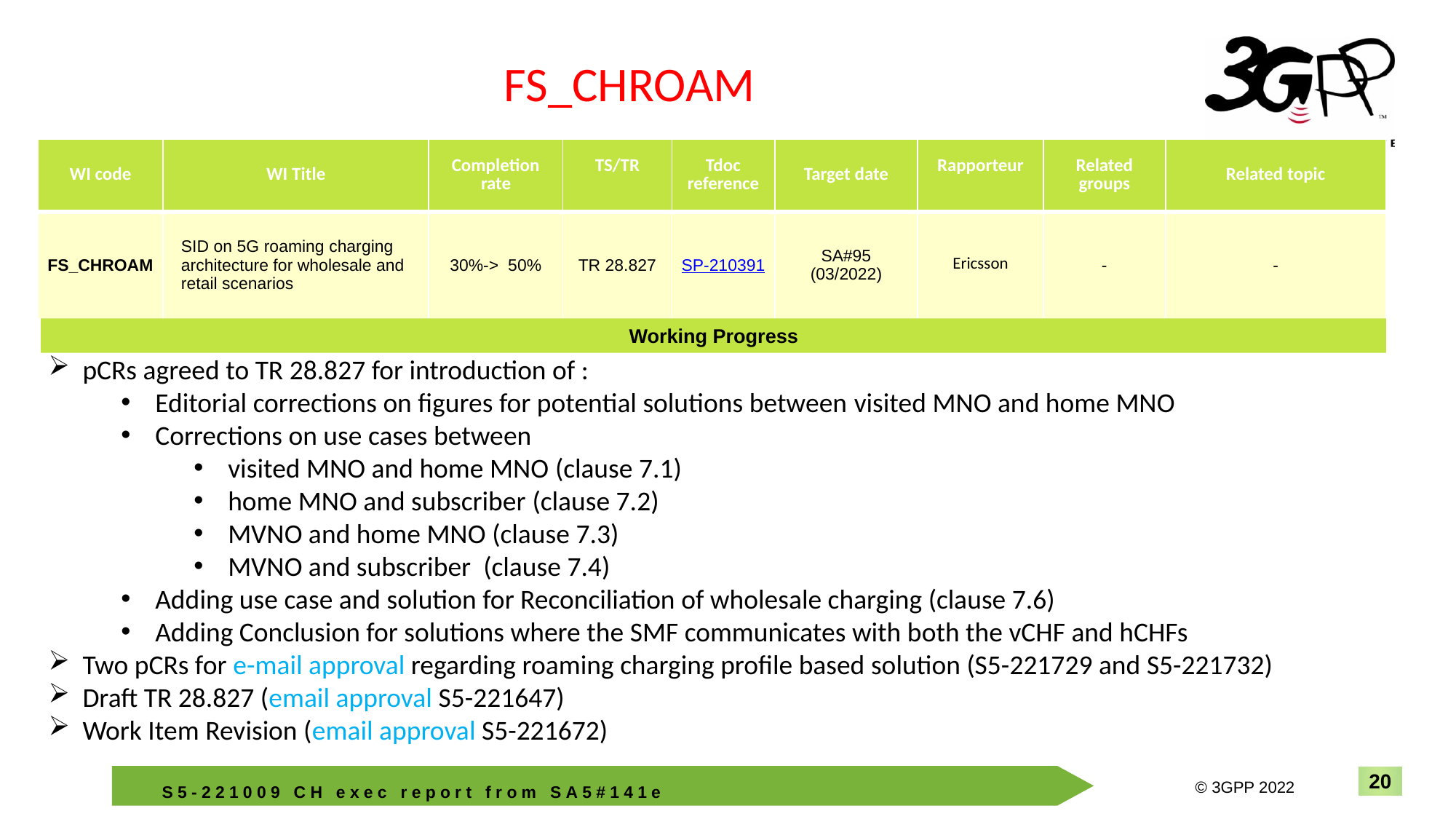

FS_CHROAM
| WI code | WI Title | Completion rate | TS/TR | Tdoc reference | Target date | Rapporteur | Related groups | Related topic |
| --- | --- | --- | --- | --- | --- | --- | --- | --- |
| FS\_CHROAM | SID on 5G roaming charging architecture for wholesale and retail scenarios | 30%-> 50% | TR 28.827 | SP-210391 | SA#95 (03/2022) | Ericsson | - | - |
Working Progress
pCRs agreed to TR 28.827 for introduction of :
Editorial corrections on figures for potential solutions between visited MNO and home MNO
Corrections on use cases between
visited MNO and home MNO (clause 7.1)
home MNO and subscriber (clause 7.2)
MVNO and home MNO (clause 7.3)
MVNO and subscriber  (clause 7.4)
Adding use case and solution for Reconciliation of wholesale charging (clause 7.6)
Adding Conclusion for solutions where the SMF communicates with both the vCHF and hCHFs
Two pCRs for e-mail approval regarding roaming charging profile based solution (S5-221729 and S5-221732)
Draft TR 28.827 (email approval S5-221647)
Work Item Revision (email approval S5-221672)